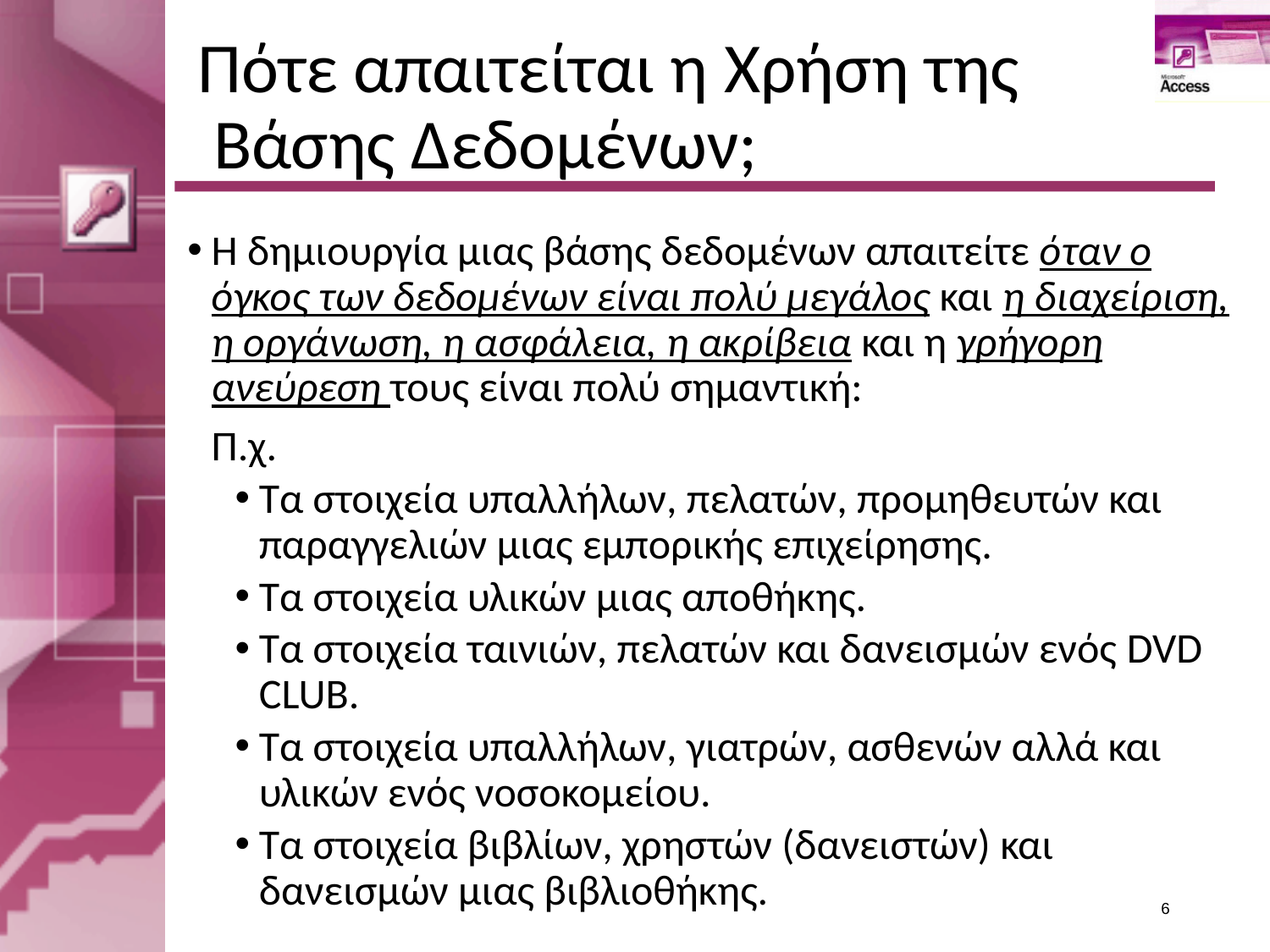

# Πότε απαιτείται η Χρήση της                 Βάσης Δεδομένων;
Η δημιουργία μιας βάσης δεδομένων απαιτείτε όταν ο όγκος των δεδομένων είναι πολύ μεγάλος και η διαχείριση, η οργάνωση, η ασφάλεια, η ακρίβεια και η γρήγορη ανεύρεση τους είναι πολύ σημαντική:
	Π.χ.
Τα στοιχεία υπαλλήλων, πελατών, προμηθευτών και παραγγελιών μιας εμπορικής επιχείρησης.
Τα στοιχεία υλικών μιας αποθήκης.
Τα στοιχεία ταινιών, πελατών και δανεισμών ενός DVD CLUB.
Τα στοιχεία υπαλλήλων, γιατρών, ασθενών αλλά και υλικών ενός νοσοκομείου.
Τα στοιχεία βιβλίων, χρηστών (δανειστών) και δανεισμών μιας βιβλιοθήκης.
6